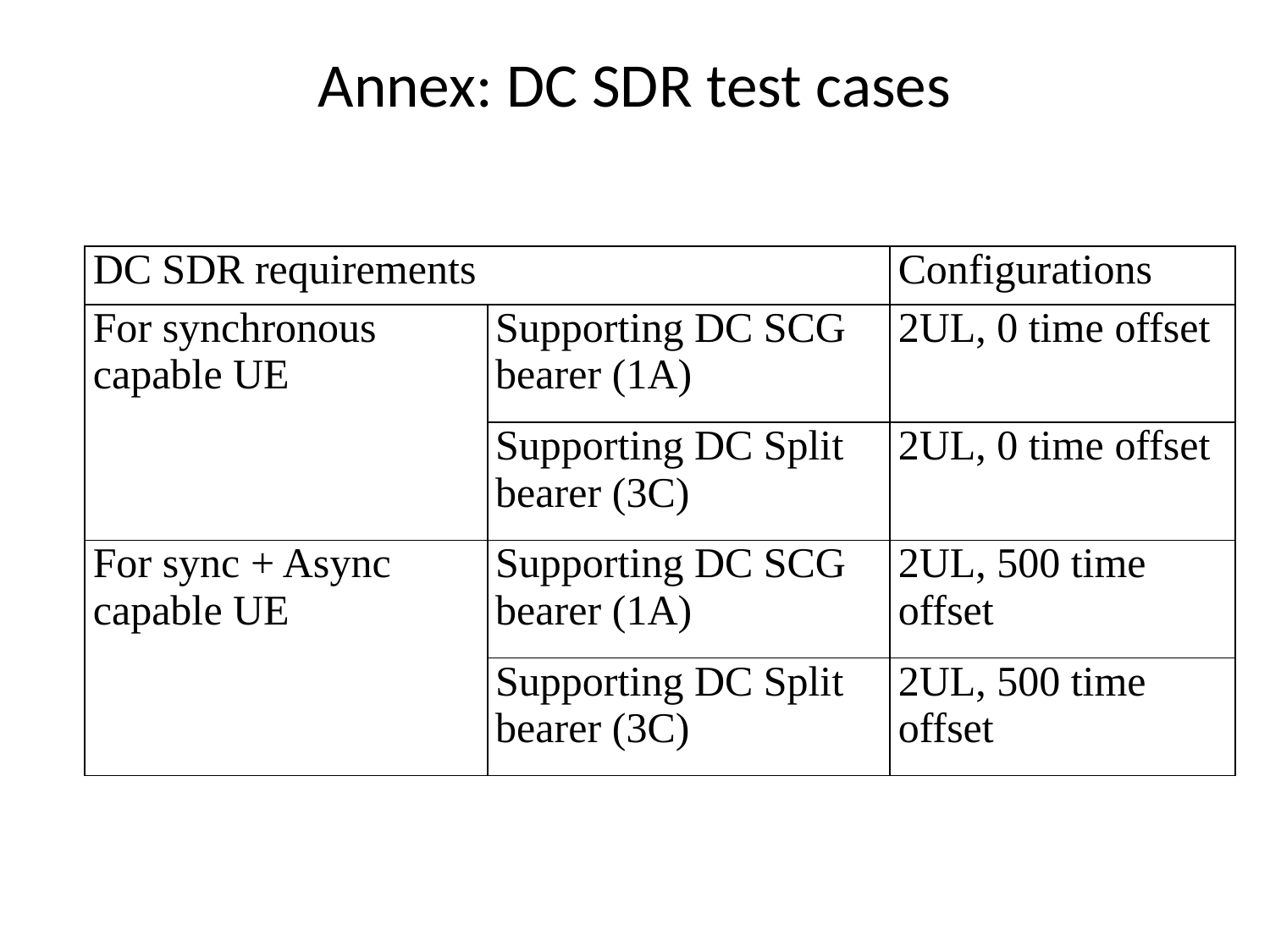

# Annex: DC SDR test cases
| DC SDR requirements |  | Configurations |
| --- | --- | --- |
| For synchronous capable UE | Supporting DC SCG bearer (1A) | 2UL, 0 time offset |
|  | Supporting DC Split bearer (3C) | 2UL, 0 time offset |
| For sync + Async capable UE | Supporting DC SCG bearer (1A) | 2UL, 500 time offset |
|  | Supporting DC Split bearer (3C) | 2UL, 500 time offset |